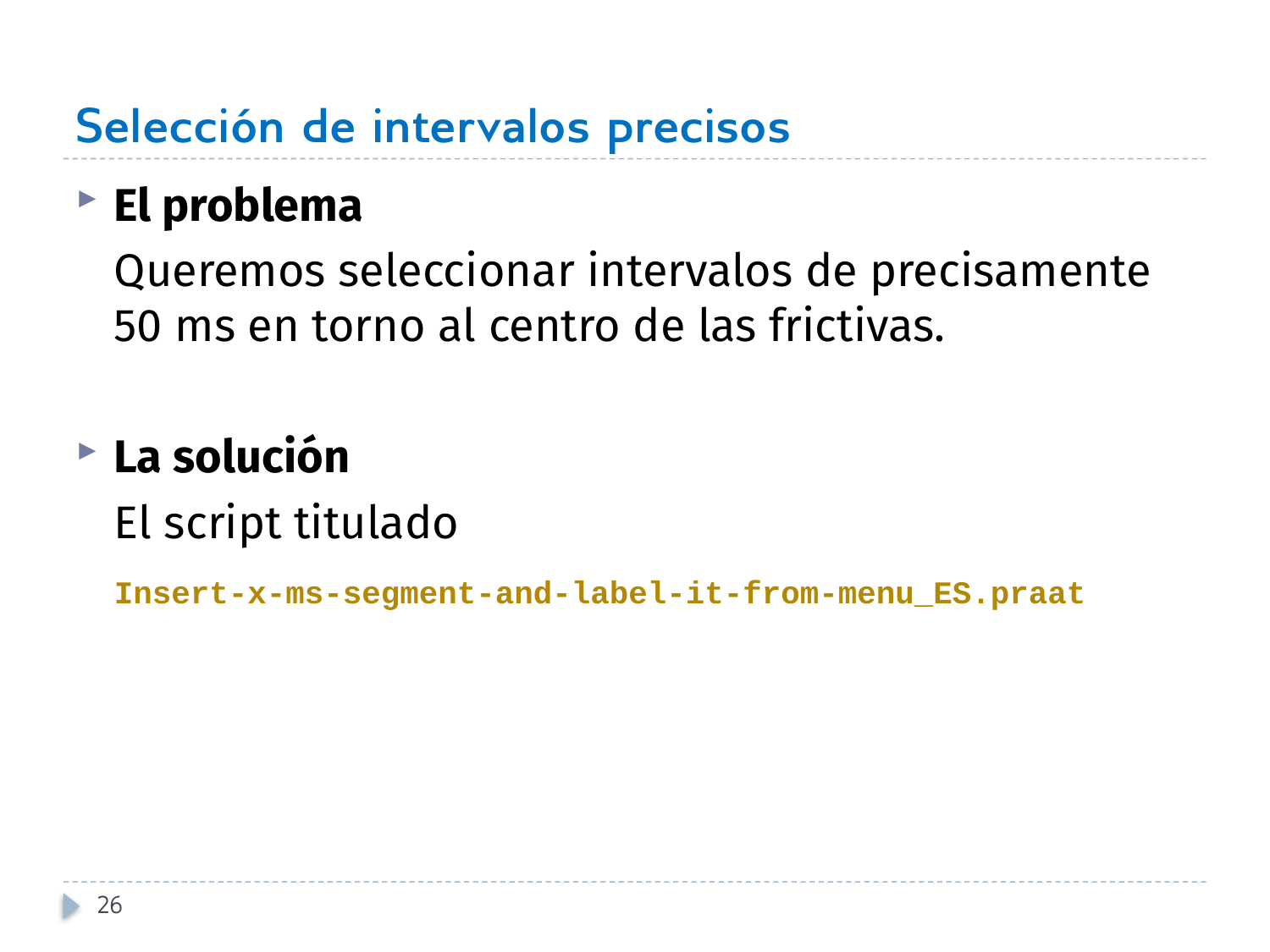

# Selección de intervalos precisos
El problema
	Queremos seleccionar intervalos de precisamente 50 ms en torno al centro de las frictivas.

La solución
	El script titulado
	Insert-x-ms-segment-and-label-it-from-menu_ES.praat
26